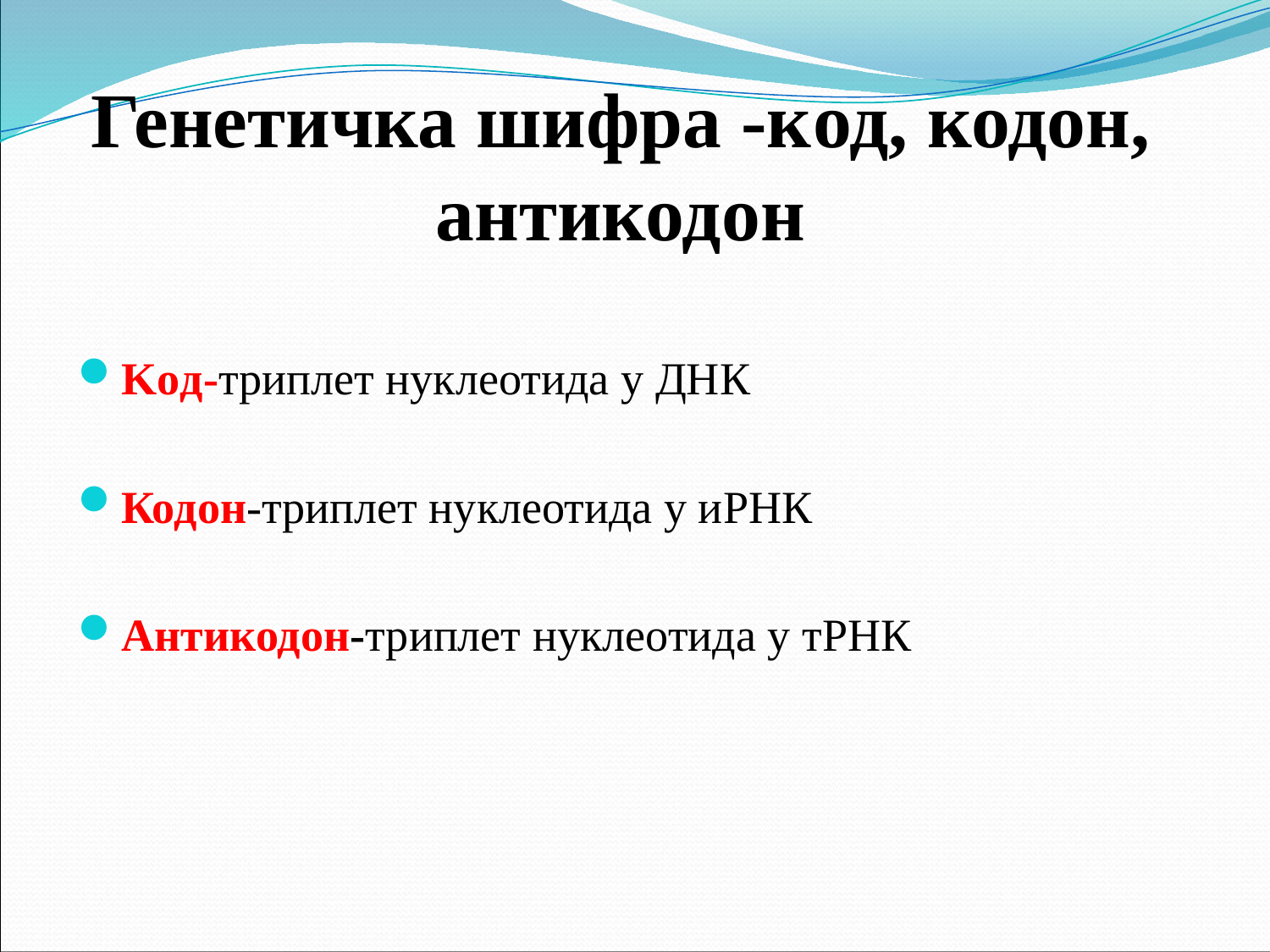

# Генетичка шифра -код, кодон, антикодон
Koд-триплет нуклеотида у ДНК

Кодон-триплет нуклеотида у иРНК

Антикодон-триплет нуклеотида у тРНК